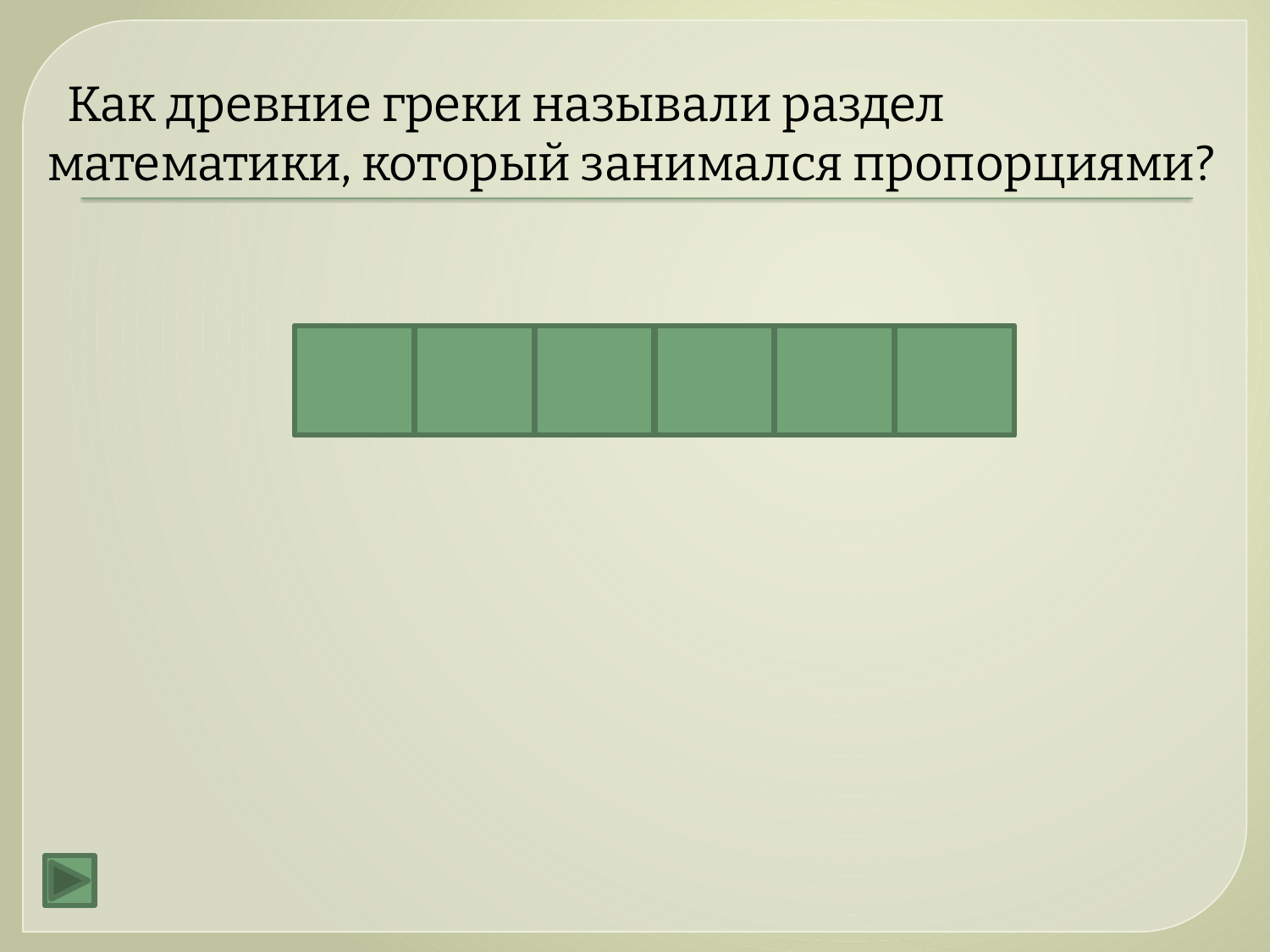

Как древние греки называли раздел математики, который занимался пропорциями?
М

У

З

Ы

К

А